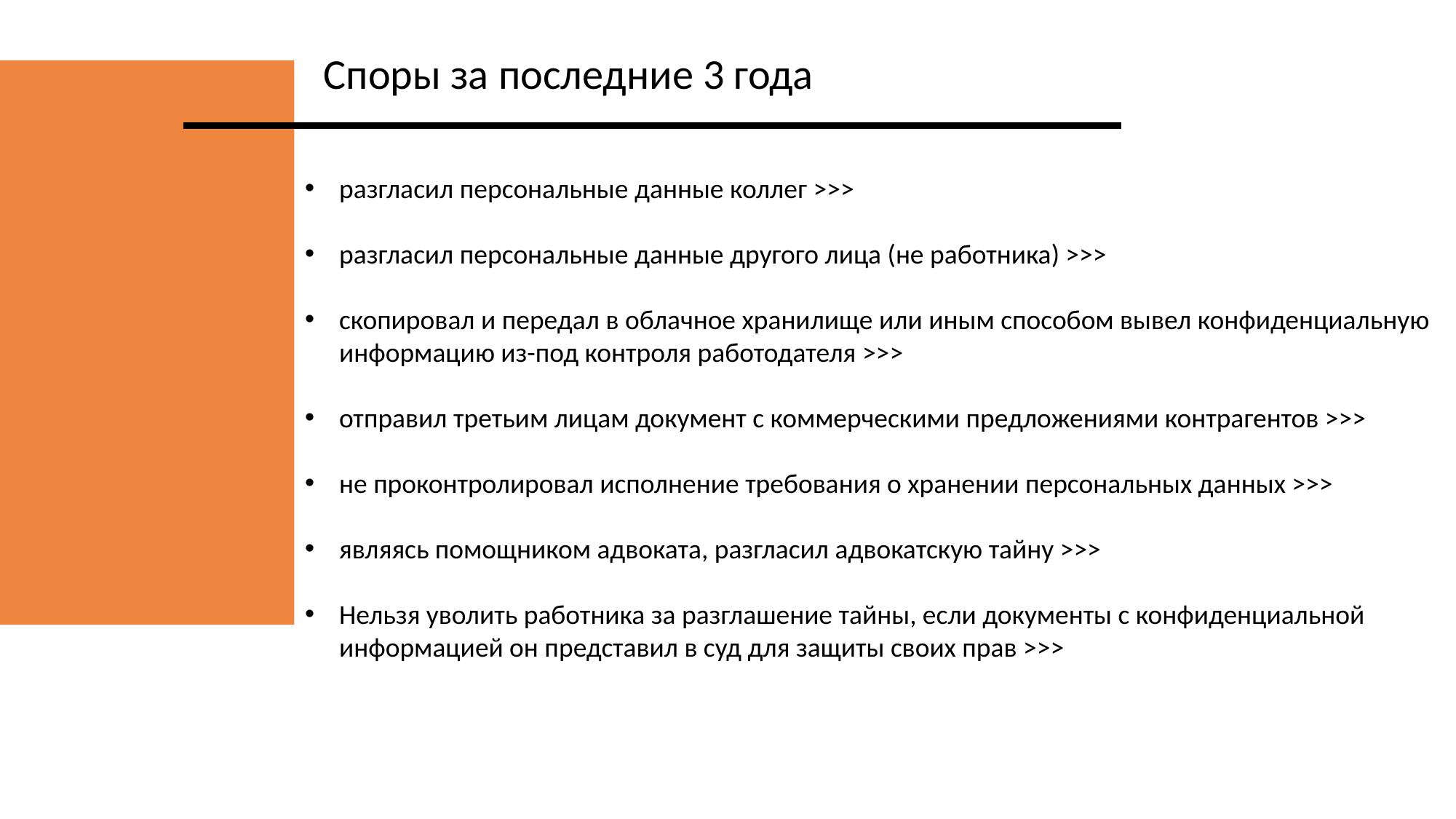

Споры за последние 3 года

разгласил персональные данные коллег >>>

разгласил персональные данные другого лица (не работника) >>>

скопировал и передал в облачное хранилище или иным способом вывел конфиденциальную информацию из-под контроля работодателя >>>

отправил третьим лицам документ с коммерческими предложениями контрагентов >>>

не проконтролировал исполнение требования о хранении персональных данных >>>

являясь помощником адвоката, разгласил адвокатскую тайну >>>

Нельзя уволить работника за разглашение тайны, если документы с конфиденциальной информацией он представил в суд для защиты своих прав >>>